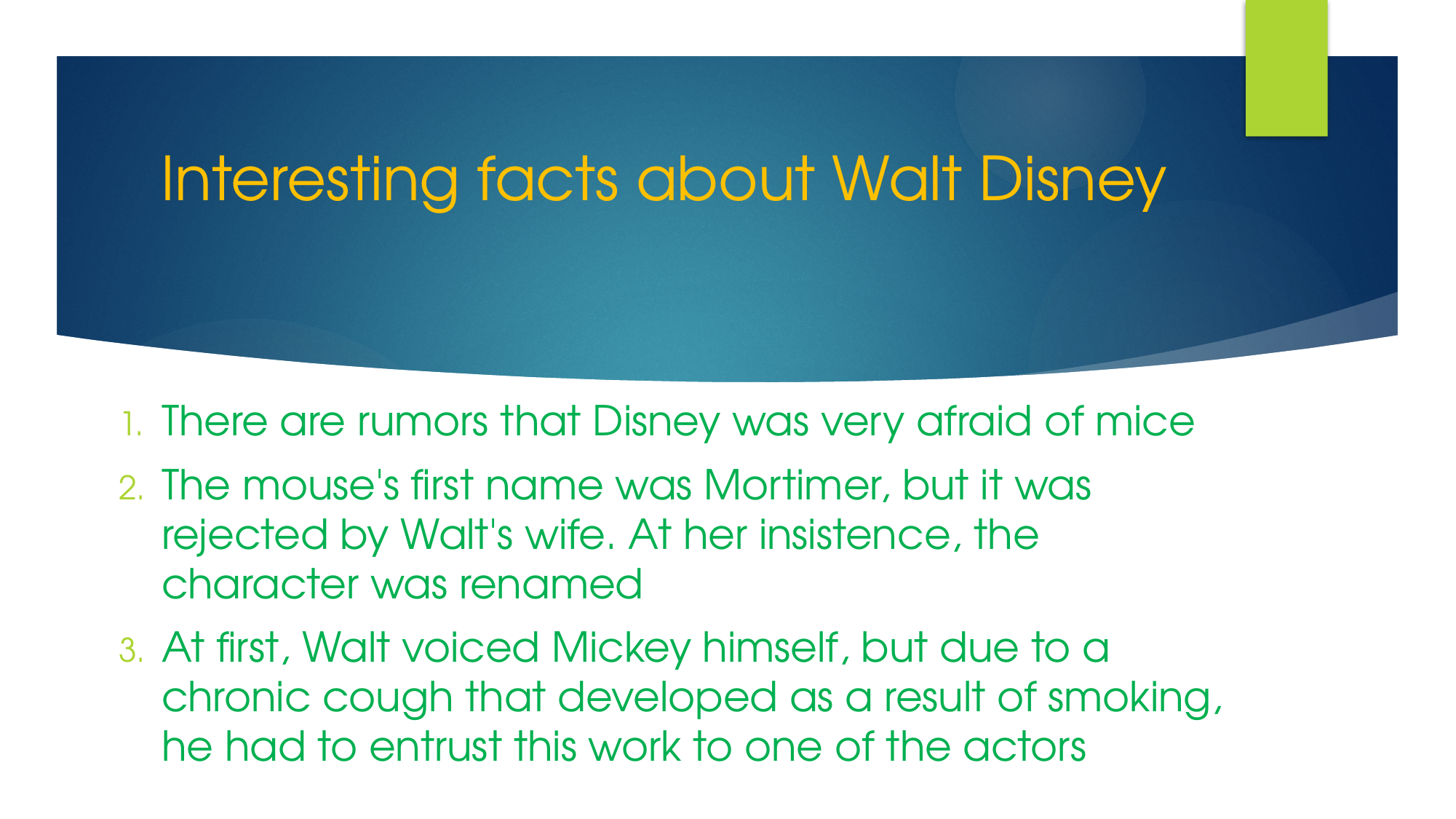

# Interesting facts about Walt Disney
There are rumors that Disney was very afraid of mice
The mouse's first name was Mortimer, but it was rejected by Walt's wife. At her insistence, the character was renamed
At first, Walt voiced Mickey himself, but due to a chronic cough that developed as a result of smoking, he had to entrust this work to one of the actors